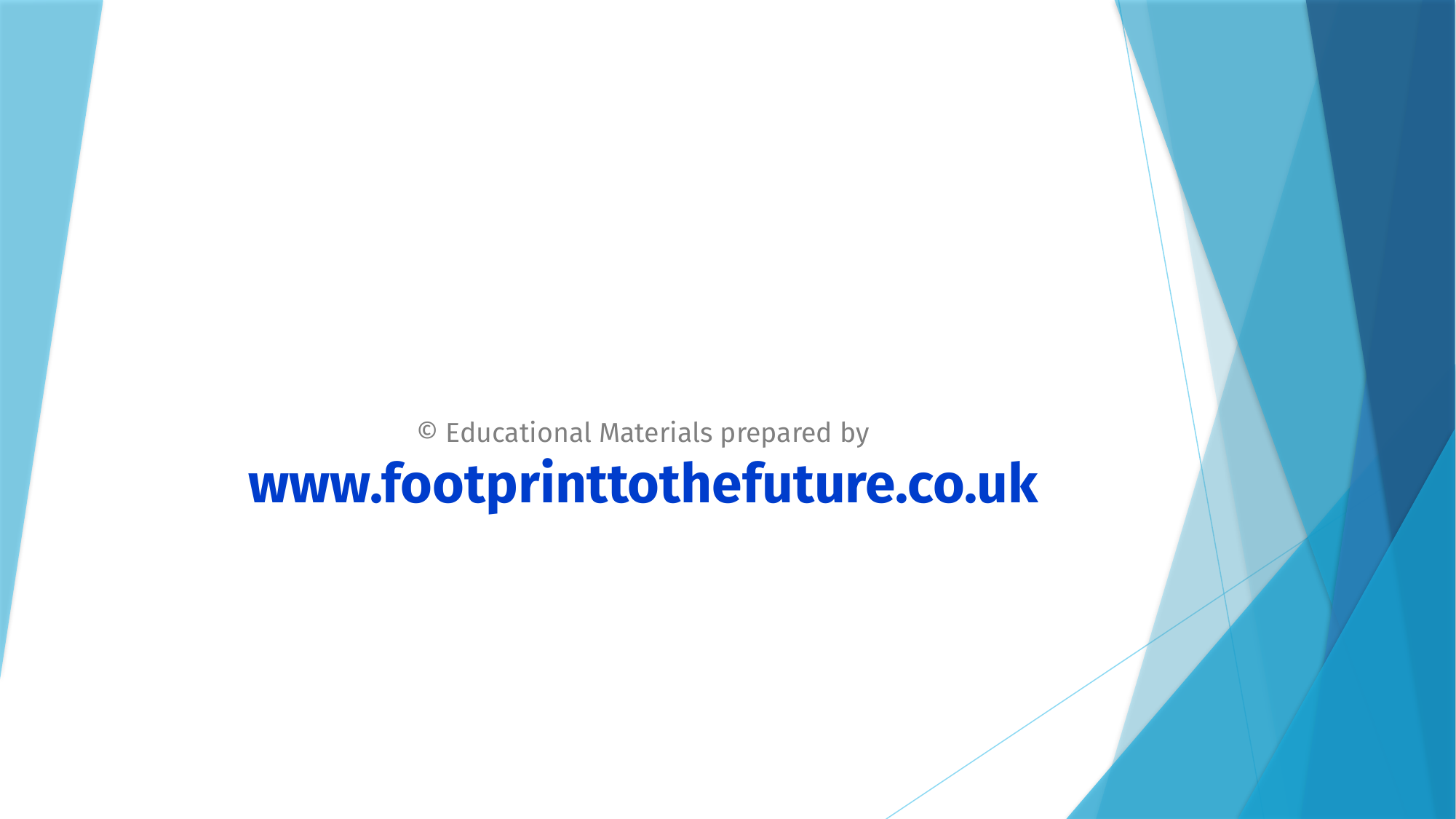

#
© Educational Materials prepared by
www.footprinttothefuture.co.uk